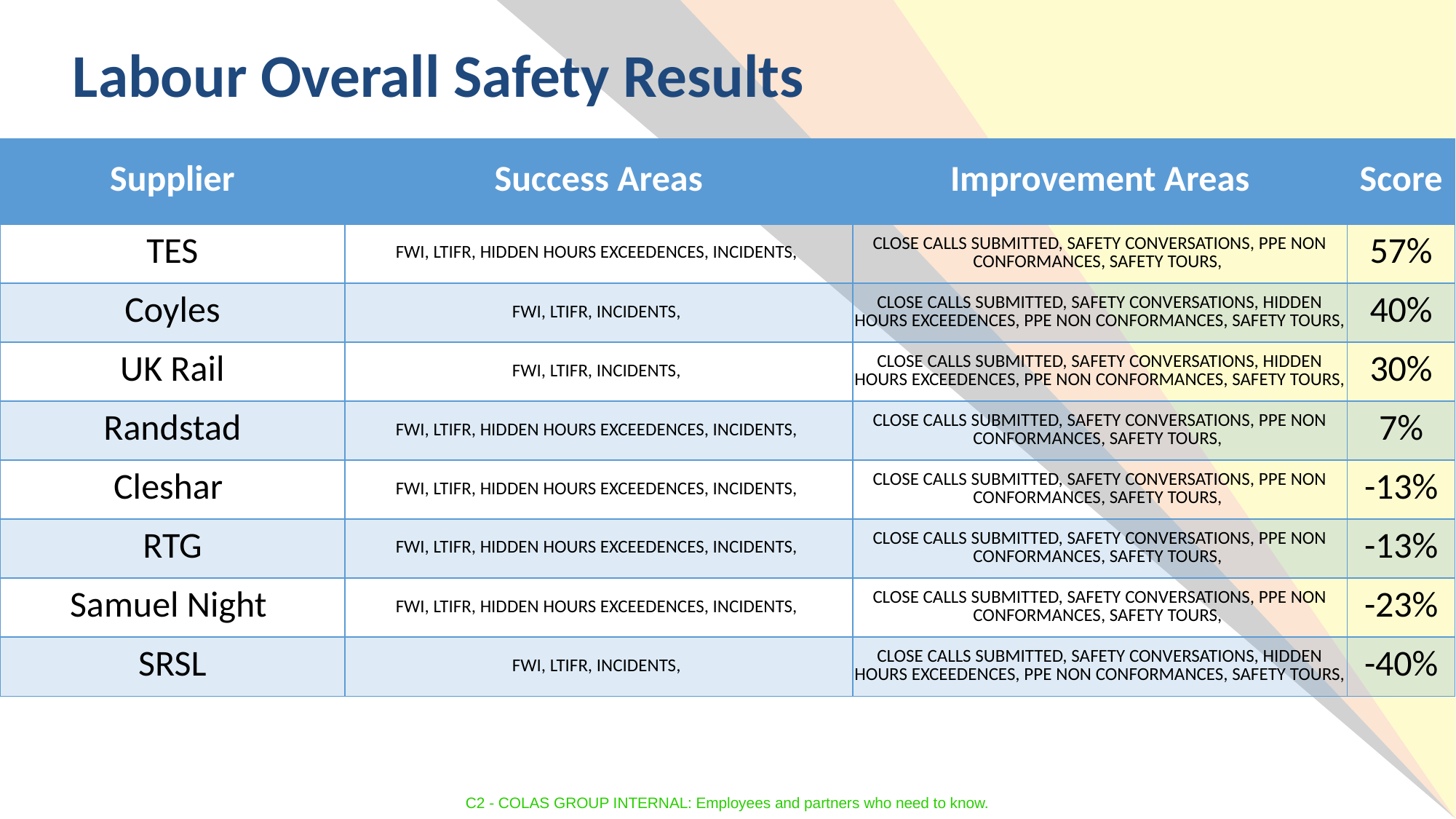

Labour Overall Safety Results
| Supplier | Success Areas | Improvement Areas | Score |
| --- | --- | --- | --- |
| TES | FWI, LTIFR, HIDDEN HOURS EXCEEDENCES, INCIDENTS, | CLOSE CALLS SUBMITTED, SAFETY CONVERSATIONS, PPE NON CONFORMANCES, SAFETY TOURS, | 57% |
| Coyles | FWI, LTIFR, INCIDENTS, | CLOSE CALLS SUBMITTED, SAFETY CONVERSATIONS, HIDDEN HOURS EXCEEDENCES, PPE NON CONFORMANCES, SAFETY TOURS, | 40% |
| UK Rail | FWI, LTIFR, INCIDENTS, | CLOSE CALLS SUBMITTED, SAFETY CONVERSATIONS, HIDDEN HOURS EXCEEDENCES, PPE NON CONFORMANCES, SAFETY TOURS, | 30% |
| Randstad | FWI, LTIFR, HIDDEN HOURS EXCEEDENCES, INCIDENTS, | CLOSE CALLS SUBMITTED, SAFETY CONVERSATIONS, PPE NON CONFORMANCES, SAFETY TOURS, | 7% |
| Cleshar | FWI, LTIFR, HIDDEN HOURS EXCEEDENCES, INCIDENTS, | CLOSE CALLS SUBMITTED, SAFETY CONVERSATIONS, PPE NON CONFORMANCES, SAFETY TOURS, | -13% |
| RTG | FWI, LTIFR, HIDDEN HOURS EXCEEDENCES, INCIDENTS, | CLOSE CALLS SUBMITTED, SAFETY CONVERSATIONS, PPE NON CONFORMANCES, SAFETY TOURS, | -13% |
| Samuel Night | FWI, LTIFR, HIDDEN HOURS EXCEEDENCES, INCIDENTS, | CLOSE CALLS SUBMITTED, SAFETY CONVERSATIONS, PPE NON CONFORMANCES, SAFETY TOURS, | -23% |
| SRSL | FWI, LTIFR, INCIDENTS, | CLOSE CALLS SUBMITTED, SAFETY CONVERSATIONS, HIDDEN HOURS EXCEEDENCES, PPE NON CONFORMANCES, SAFETY TOURS, | -40% |